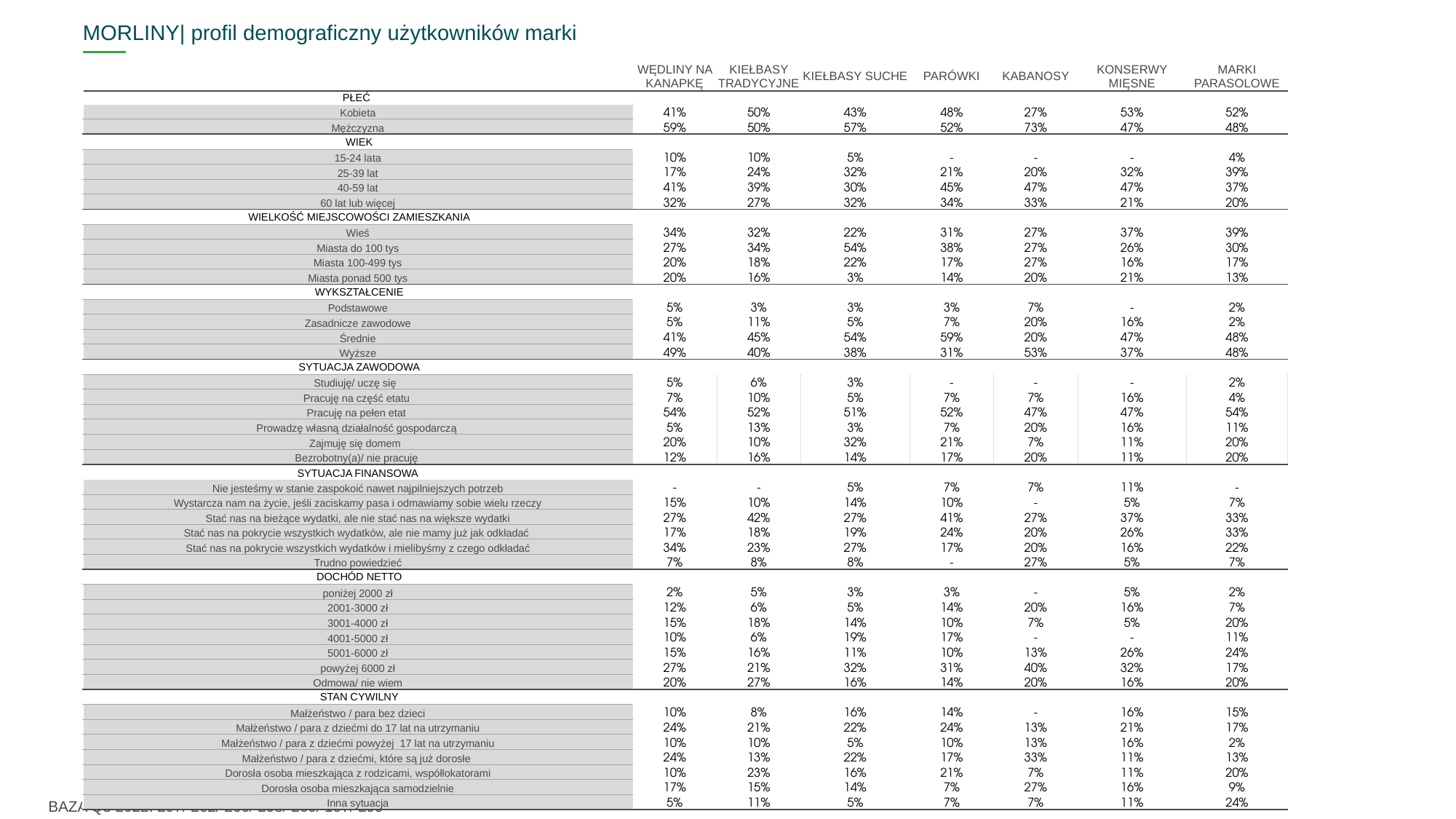

MORLINY| profil demograficzny użytkowników marki
| ^TAB2^ | WĘDLINY NA KANAPKĘ | KIEŁBASY TRADYCYJNE | KIEŁBASY SUCHE | PARÓWKI | KABANOSY | KONSERWY MIĘSNE | MARKI PARASOLOWE |
| --- | --- | --- | --- | --- | --- | --- | --- |
| PŁEĆ |  |  |  |  |  |  |  |
| Kobieta | 41% | 50% | 43% | 48% | 27% | 53% | 52% |
| Mężczyzna | 59% | 50% | 57% | 52% | 73% | 47% | 48% |
| WIEK |  |  |  |  |  |  |  |
| 15-24 lata | 10% | 10% | 5% | - | - | - | 4% |
| 25-39 lat | 17% | 24% | 32% | 21% | 20% | 32% | 39% |
| 40-59 lat | 41% | 39% | 30% | 45% | 47% | 47% | 37% |
| 60 lat lub więcej | 32% | 27% | 32% | 34% | 33% | 21% | 20% |
| WIELKOŚĆ MIEJSCOWOŚCI ZAMIESZKANIA |  |  |  |  |  |  |  |
| Wieś | 34% | 32% | 22% | 31% | 27% | 37% | 39% |
| Miasta do 100 tys | 27% | 34% | 54% | 38% | 27% | 26% | 30% |
| Miasta 100-499 tys | 20% | 18% | 22% | 17% | 27% | 16% | 17% |
| Miasta ponad 500 tys | 20% | 16% | 3% | 14% | 20% | 21% | 13% |
| WYKSZTAŁCENIE |  |  |  |  |  |  |  |
| Podstawowe | 5% | 3% | 3% | 3% | 7% | - | 2% |
| Zasadnicze zawodowe | 5% | 11% | 5% | 7% | 20% | 16% | 2% |
| Średnie | 41% | 45% | 54% | 59% | 20% | 47% | 48% |
| Wyższe | 49% | 40% | 38% | 31% | 53% | 37% | 48% |
| SYTUACJA ZAWODOWA |  |  |  |  |  |  |  |
| Studiuję/ uczę się | 5% | 6% | 3% | - | - | - | 2% |
| Pracuję na część etatu | 7% | 10% | 5% | 7% | 7% | 16% | 4% |
| Pracuję na pełen etat | 54% | 52% | 51% | 52% | 47% | 47% | 54% |
| Prowadzę własną działalność gospodarczą | 5% | 13% | 3% | 7% | 20% | 16% | 11% |
| Zajmuję się domem | 20% | 10% | 32% | 21% | 7% | 11% | 20% |
| Bezrobotny(a)/ nie pracuję | 12% | 16% | 14% | 17% | 20% | 11% | 20% |
| SYTUACJA FINANSOWA |  |  |  |  |  |  |  |
| Nie jesteśmy w stanie zaspokoić nawet najpilniejszych potrzeb | - | - | 5% | 7% | 7% | 11% | - |
| Wystarcza nam na życie, jeśli zaciskamy pasa i odmawiamy sobie wielu rzeczy | 15% | 10% | 14% | 10% | - | 5% | 7% |
| Stać nas na bieżące wydatki, ale nie stać nas na większe wydatki | 27% | 42% | 27% | 41% | 27% | 37% | 33% |
| Stać nas na pokrycie wszystkich wydatków, ale nie mamy już jak odkładać | 17% | 18% | 19% | 24% | 20% | 26% | 33% |
| Stać nas na pokrycie wszystkich wydatków i mielibyśmy z czego odkładać | 34% | 23% | 27% | 17% | 20% | 16% | 22% |
| Trudno powiedzieć | 7% | 8% | 8% | - | 27% | 5% | 7% |
| DOCHÓD NETTO |  |  |  |  |  |  |  |
| poniżej 2000 zł | 2% | 5% | 3% | 3% | - | 5% | 2% |
| 2001-3000 zł | 12% | 6% | 5% | 14% | 20% | 16% | 7% |
| 3001-4000 zł | 15% | 18% | 14% | 10% | 7% | 5% | 20% |
| 4001-5000 zł | 10% | 6% | 19% | 17% | - | - | 11% |
| 5001-6000 zł | 15% | 16% | 11% | 10% | 13% | 26% | 24% |
| powyżej 6000 zł | 27% | 21% | 32% | 31% | 40% | 32% | 17% |
| Odmowa/ nie wiem | 20% | 27% | 16% | 14% | 20% | 16% | 20% |
| STAN CYWILNY |  |  |  |  |  |  |  |
| Małżeństwo / para bez dzieci | 10% | 8% | 16% | 14% | - | 16% | 15% |
| Małżeństwo / para z dziećmi do 17 lat na utrzymaniu | 24% | 21% | 22% | 24% | 13% | 21% | 17% |
| Małżeństwo / para z dziećmi powyżej 17 lat na utrzymaniu | 10% | 10% | 5% | 10% | 13% | 16% | 2% |
| Małżeństwo / para z dziećmi, które są już dorosłe | 24% | 13% | 22% | 17% | 33% | 11% | 13% |
| Dorosła osoba mieszkająca z rodzicami, współlokatorami | 10% | 23% | 16% | 21% | 7% | 11% | 20% |
| Dorosła osoba mieszkająca samodzielnie | 17% | 15% | 14% | 7% | 27% | 16% | 9% |
| Inna sytuacja | 5% | 11% | 5% | 7% | 7% | 11% | 24% |
BAZA Q3 2022: 297/ 262/ 266/ 298/ 260/ 197/ 299